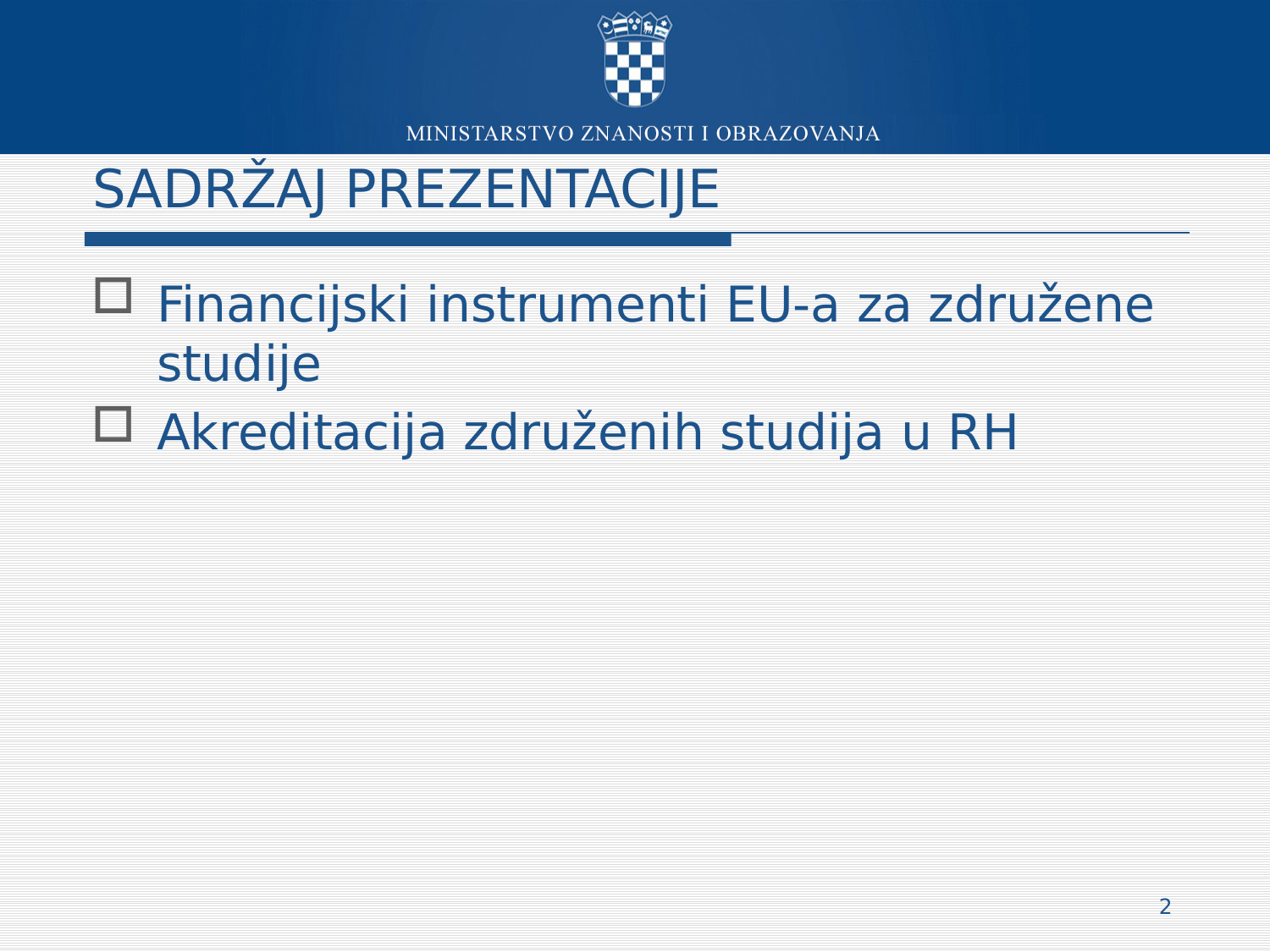

# SADRŽAJ PREZENTACIJE
Financijski instrumenti EU-a za združene studije
Akreditacija združenih studija u RH
2